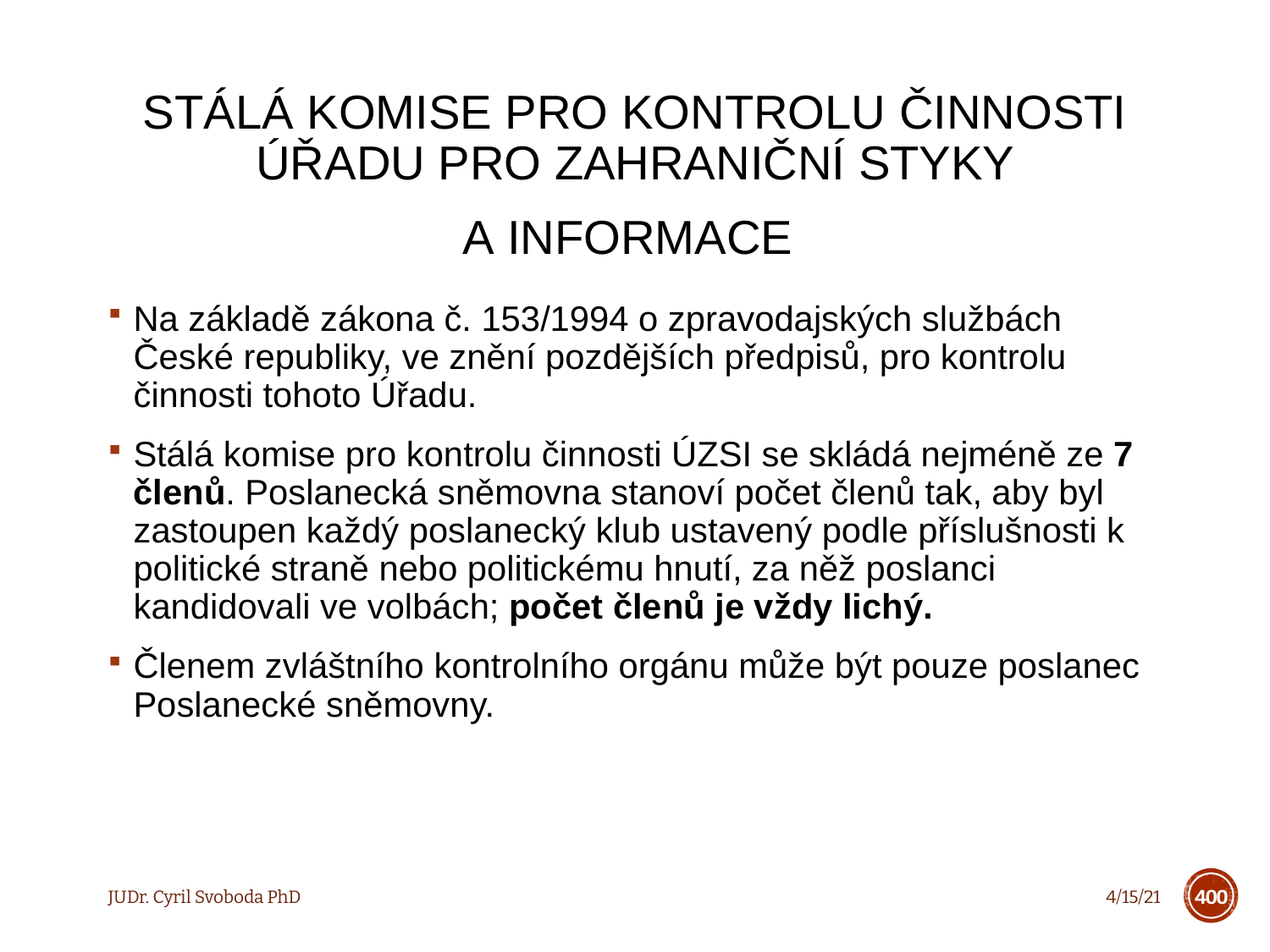

# Stálá komise pro kontrolu činnosti Úřadu pro zahraniční styky a informace
Na základě zákona č. 153/1994 o zpravodajských službách České republiky, ve znění pozdějších předpisů, pro kontrolu činnosti tohoto Úřadu.
Stálá komise pro kontrolu činnosti ÚZSI se skládá nejméně ze 7 členů. Poslanecká sněmovna stanoví počet členů tak, aby byl zastoupen každý poslanecký klub ustavený podle příslušnosti k politické straně nebo politickému hnutí, za něž poslanci kandidovali ve volbách; počet členů je vždy lichý.
Členem zvláštního kontrolního orgánu může být pouze poslanec Poslanecké sněmovny.

JUDr. Cyril Svoboda PhD
4/15/21
400